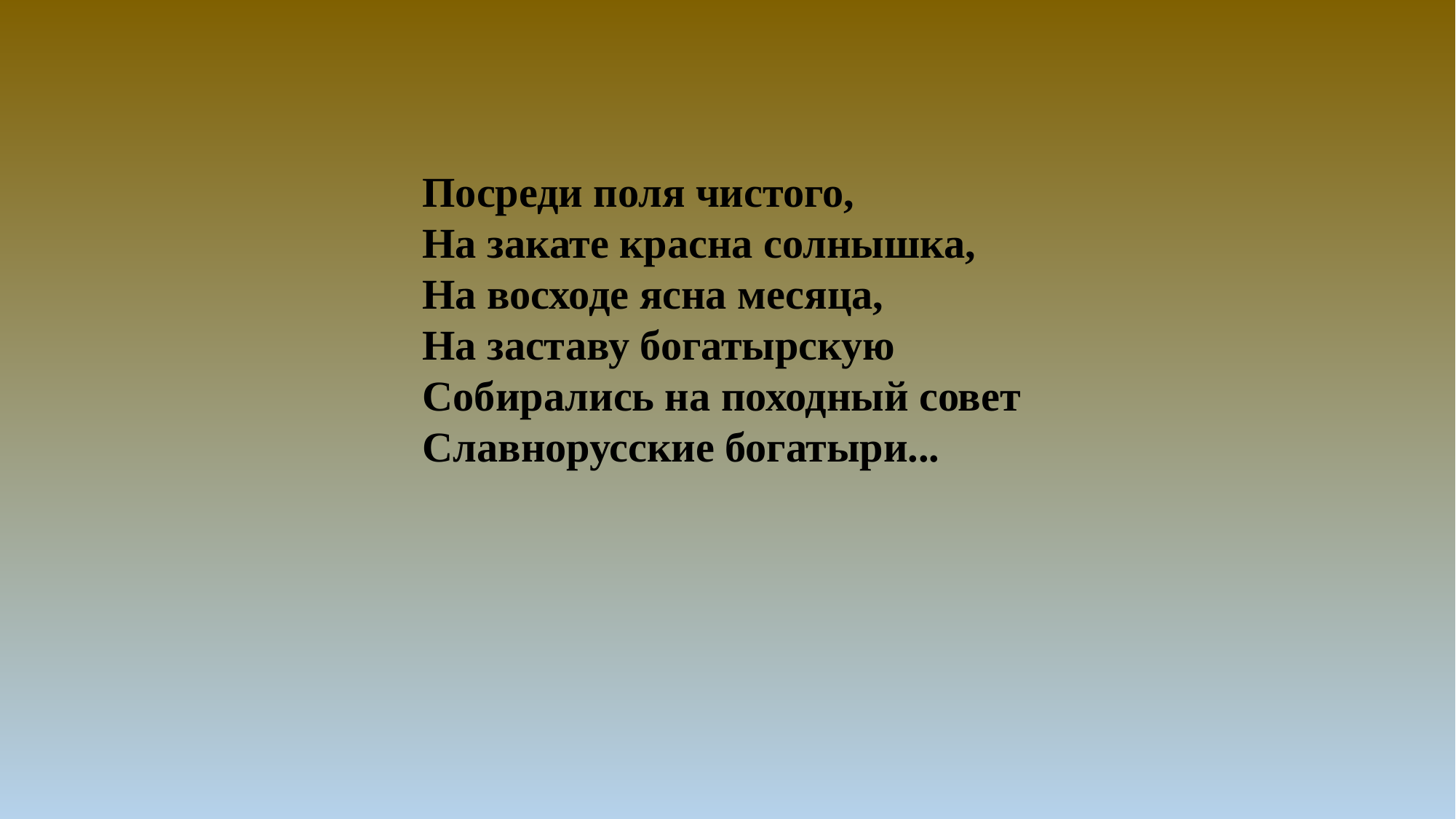

Посреди поля чистого,
На закате красна солнышка,
На восходе ясна месяца,
На заставу богатырскую
Собирались на походный совет
Славнорусские богатыри...